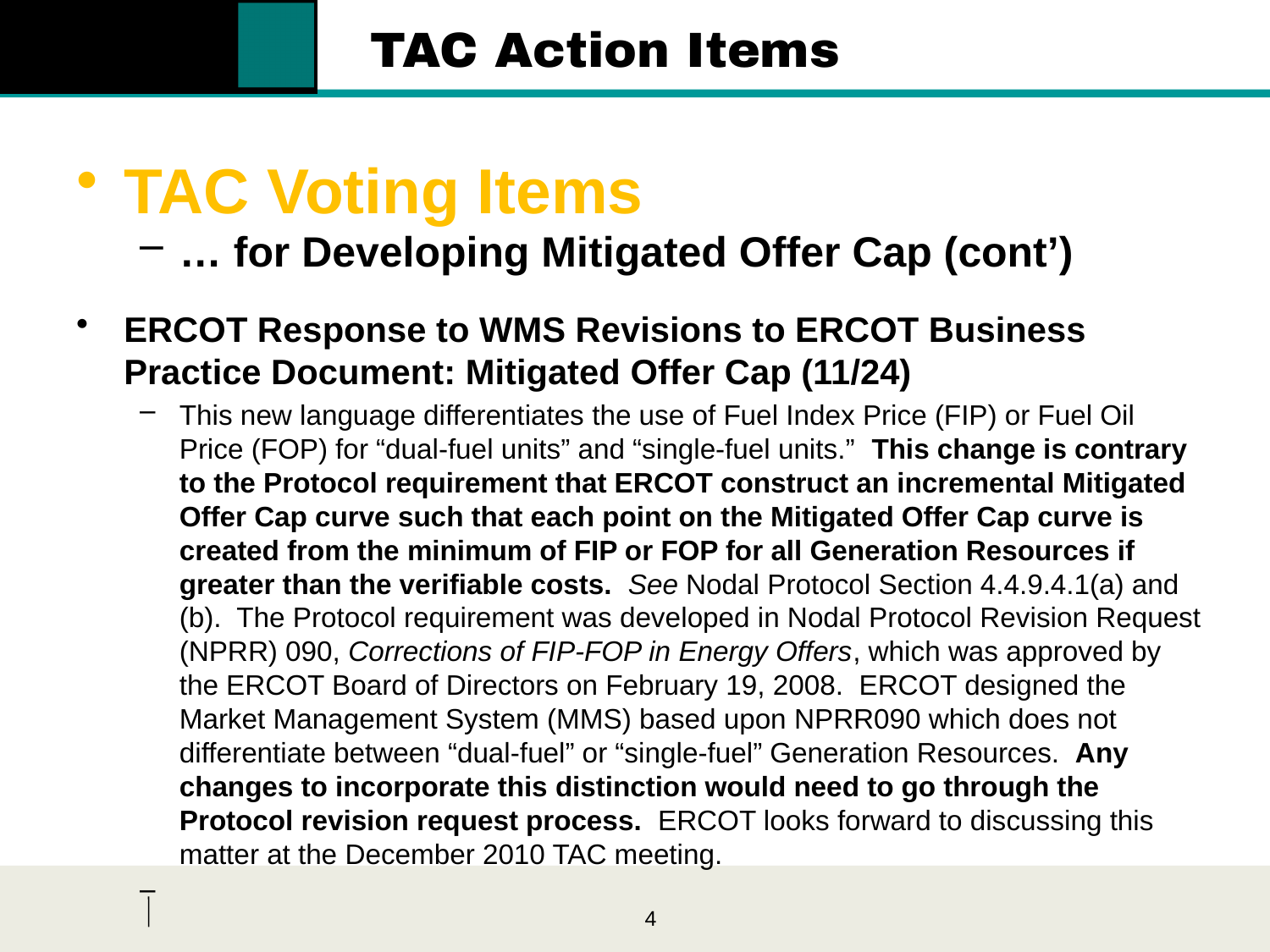

# TAC Action Items
TAC Voting Items
… for Developing Mitigated Offer Cap (cont’)
ERCOT Response to WMS Revisions to ERCOT Business Practice Document: Mitigated Offer Cap (11/24)
This new language differentiates the use of Fuel Index Price (FIP) or Fuel Oil Price (FOP) for “dual-fuel units” and “single-fuel units.”  This change is contrary to the Protocol requirement that ERCOT construct an incremental Mitigated Offer Cap curve such that each point on the Mitigated Offer Cap curve is created from the minimum of FIP or FOP for all Generation Resources if greater than the verifiable costs.  See Nodal Protocol Section 4.4.9.4.1(a) and (b).  The Protocol requirement was developed in Nodal Protocol Revision Request (NPRR) 090, Corrections of FIP-FOP in Energy Offers, which was approved by the ERCOT Board of Directors on February 19, 2008.  ERCOT designed the Market Management System (MMS) based upon NPRR090 which does not differentiate between “dual-fuel” or “single-fuel” Generation Resources.  Any changes to incorporate this distinction would need to go through the Protocol revision request process.  ERCOT looks forward to discussing this matter at the December 2010 TAC meeting.